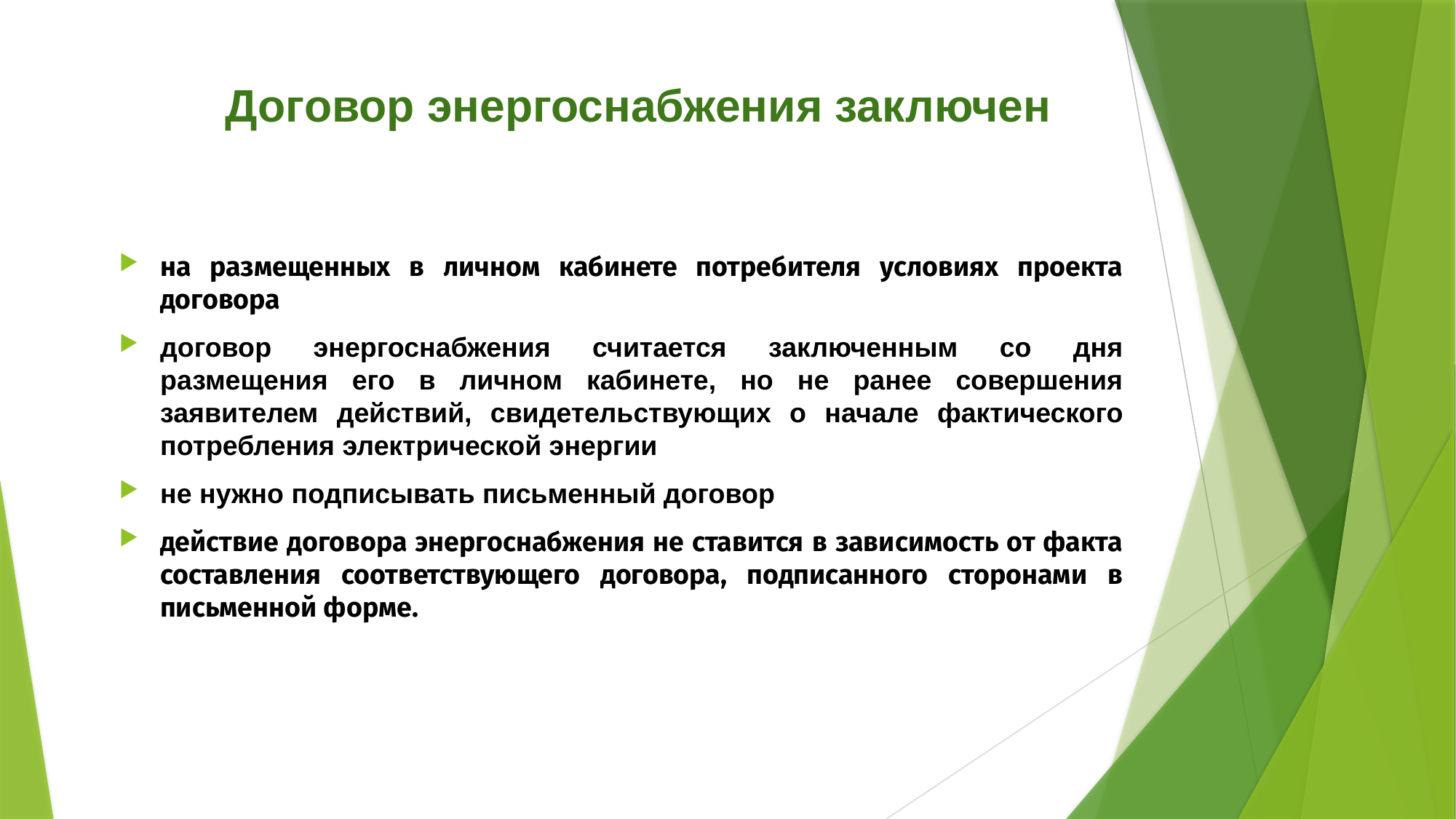

# Договор энергоснабжения заключен

на размещенных в личном кабинете потребителя условиях проекта договора
договор энергоснабжения считается заключенным со дня размещения его в личном кабинете, но не ранее совершения заявителем действий, свидетельствующих о начале фактического потребления электрической энергии
не нужно подписывать письменный договор
действие договора энергоснабжения не ставится в зависимость от факта составления соответствующего договора, подписанного сторонами в письменной форме.